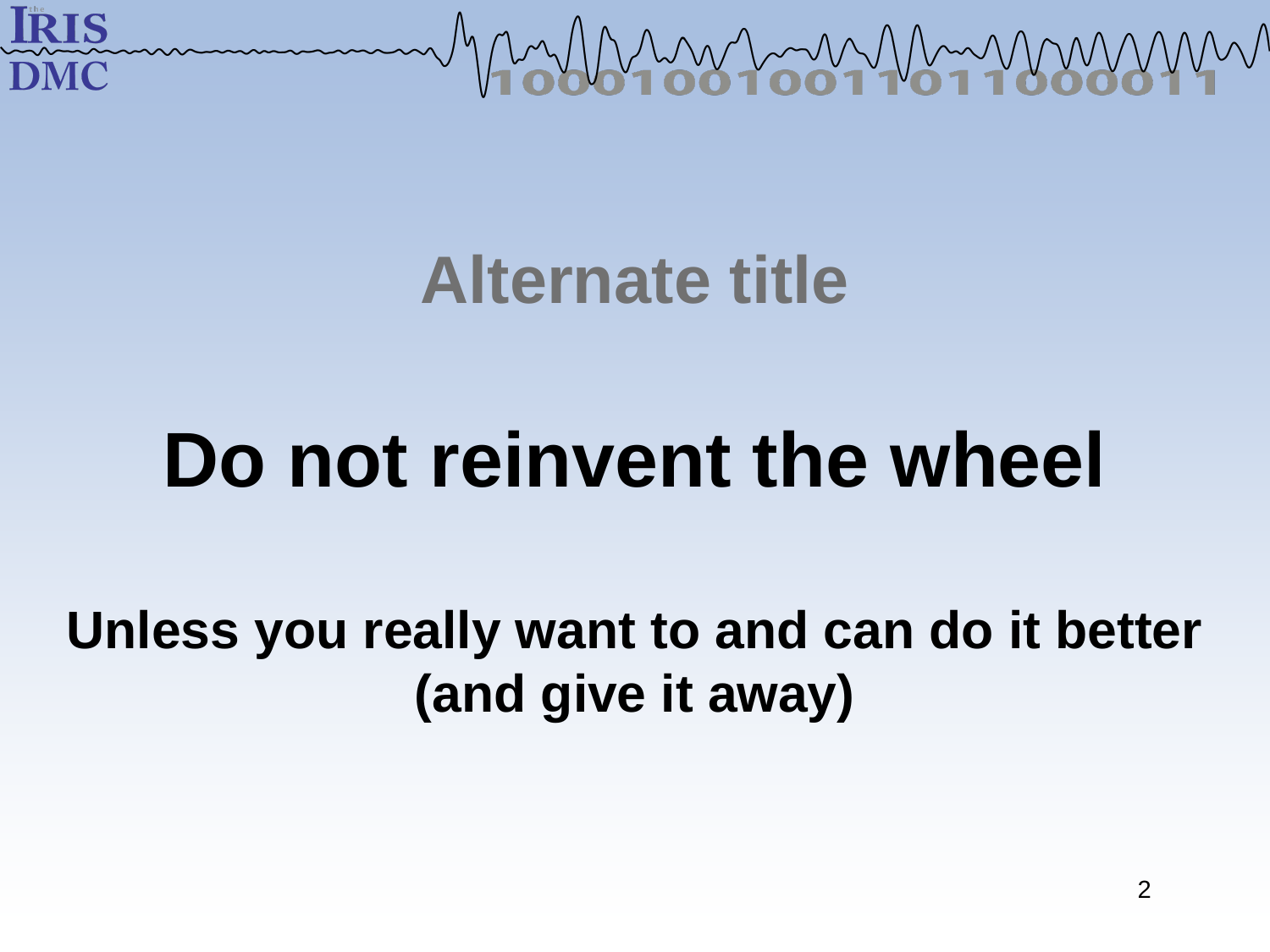

# Alternate title Do not reinvent the wheel Unless you really want to and can do it better (and give it away)
2